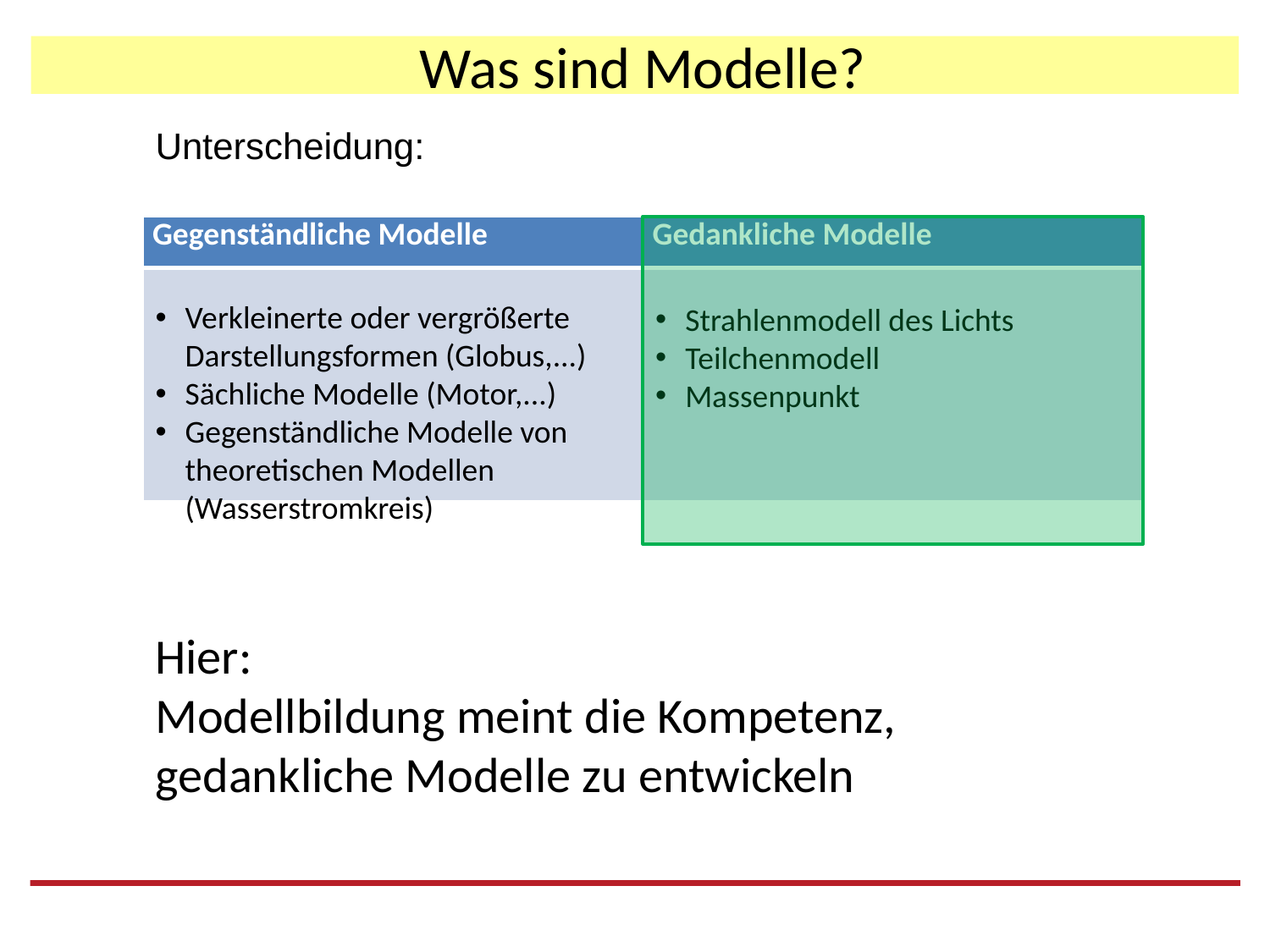

# Was sind Modelle?
Unterscheidung:
| Gegenständliche Modelle | Gedankliche Modelle |
| --- | --- |
|  |  |

Verkleinerte oder vergrößerte Darstellungsformen (Globus,...)
Sächliche Modelle (Motor,...)
Gegenständliche Modelle von theoretischen Modellen (Wasserstromkreis)
Strahlenmodell des Lichts
Teilchenmodell
Massenpunkt

Hier:
Modellbildung meint die Kompetenz, gedankliche Modelle zu entwickeln